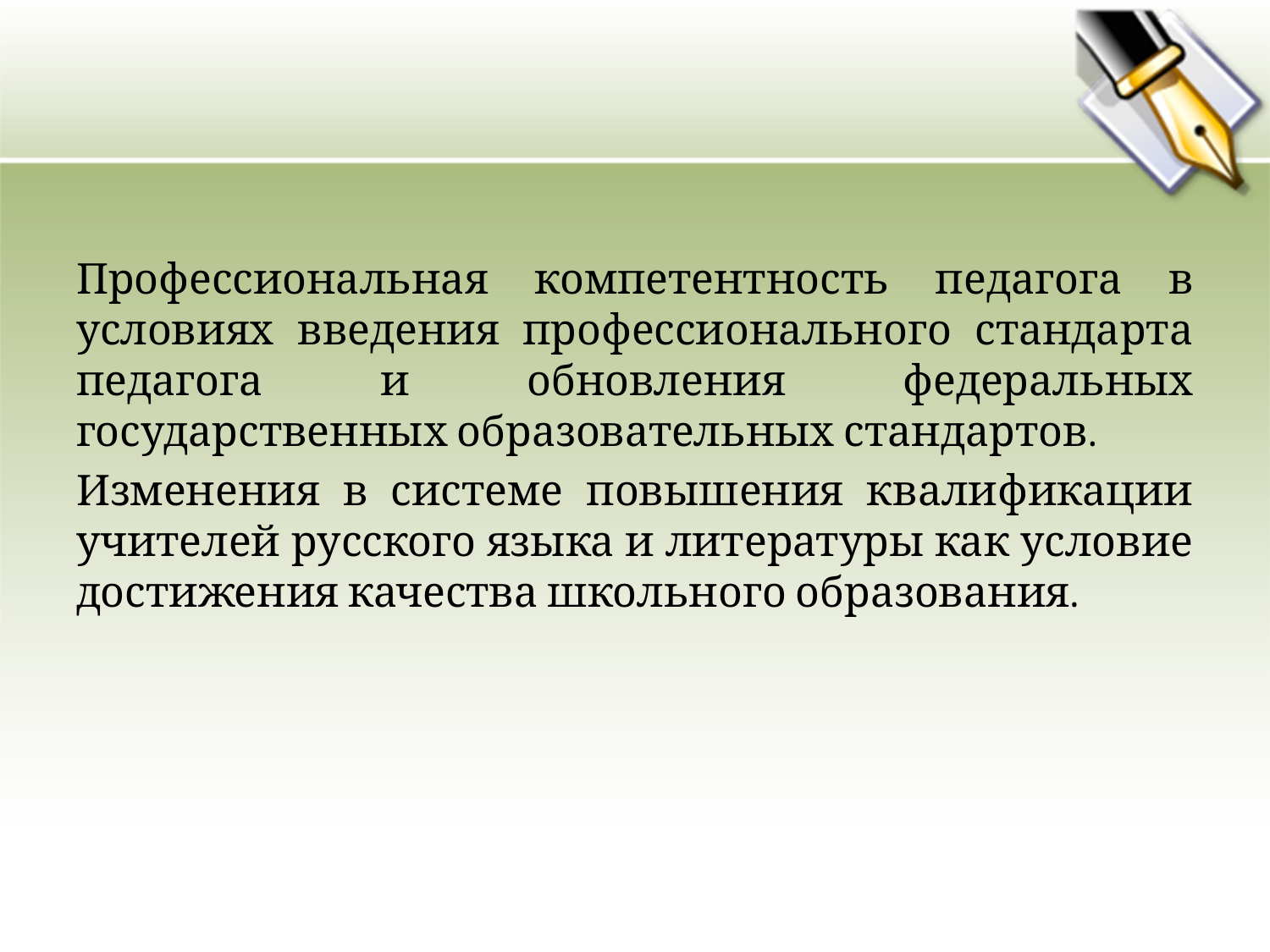

#

Профессиональная компетентность педагога в условиях введения профессионального стандарта педагога и обновления федеральных государственных образовательных стандартов.
Изменения в системе повышения квалификации учителей русского языка и литературы как условие достижения качества школьного образования.